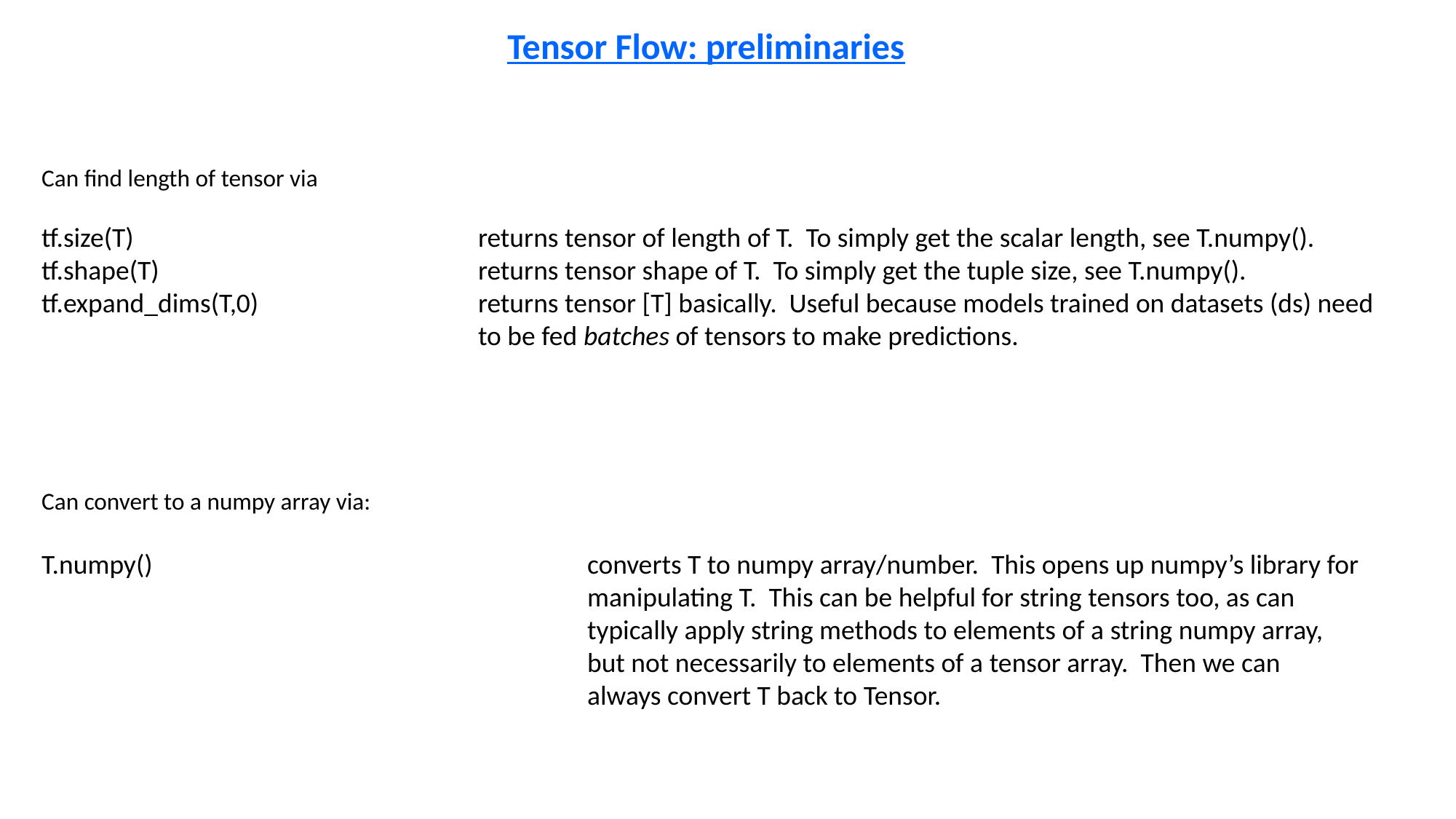

Tensor Flow: preliminaries
Can find length of tensor via
tf.size(T)				returns tensor of length of T.  To simply get the scalar length, see T.numpy().
tf.shape(T)			returns tensor shape of T.  To simply get the tuple size, see T.numpy().
tf.expand_dims(T,0)			returns tensor [T] basically.  Useful because models trained on datasets (ds) need
				to be fed batches of tensors to make predictions.
Can convert to a numpy array via:
T.numpy()				converts T to numpy array/number.  This opens up numpy’s library for
					manipulating T.  This can be helpful for string tensors too, as can
					typically apply string methods to elements of a string numpy array,
					but not necessarily to elements of a tensor array.  Then we can
					always convert T back to Tensor.